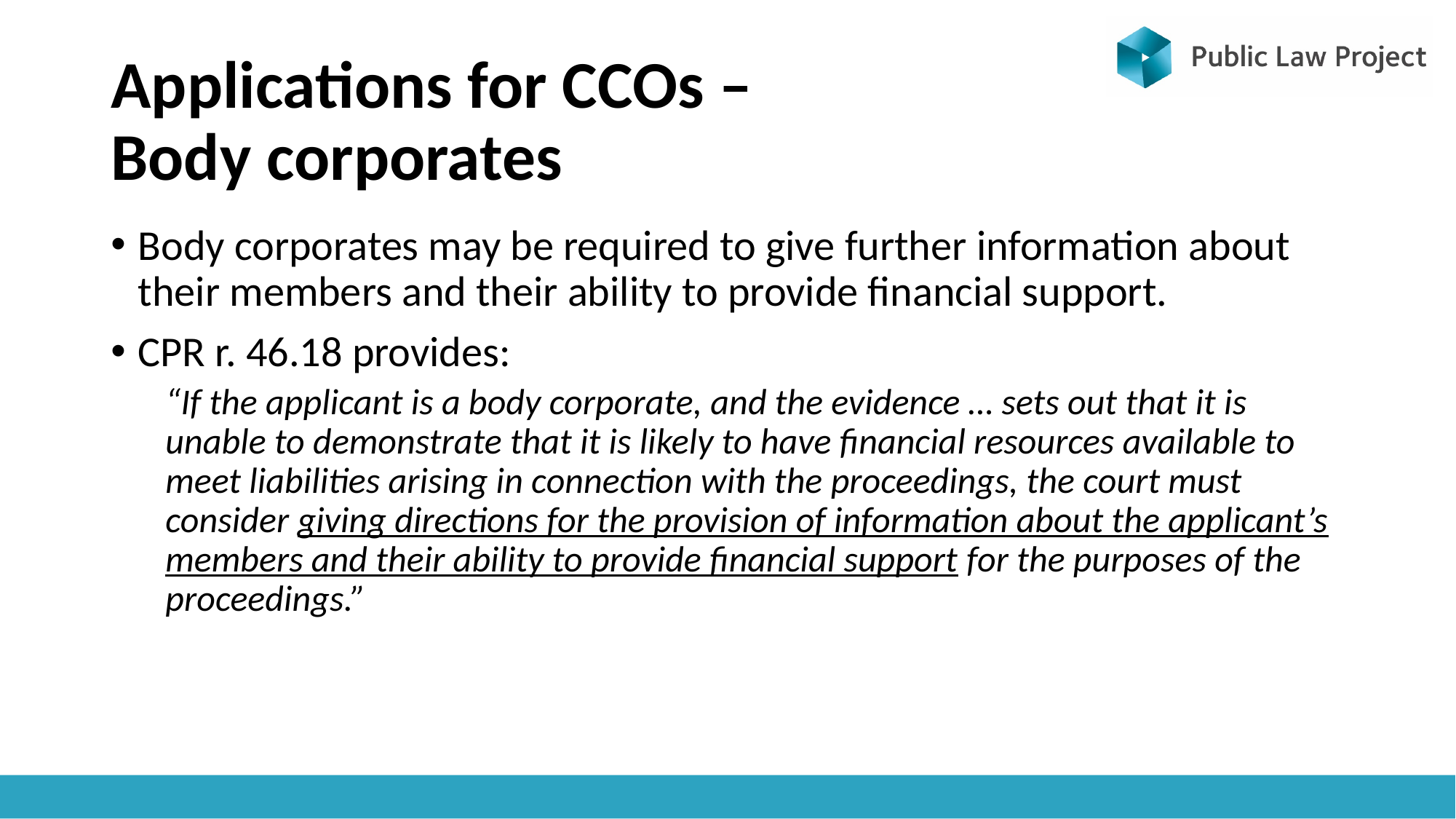

# Applications for CCOs – Body corporates
Body corporates may be required to give further information about their members and their ability to provide financial support.
CPR r. 46.18 provides:
“If the applicant is a body corporate, and the evidence … sets out that it is unable to demonstrate that it is likely to have financial resources available to meet liabilities arising in connection with the proceedings, the court must consider giving directions for the provision of information about the applicant’s members and their ability to provide financial support for the purposes of the proceedings.”